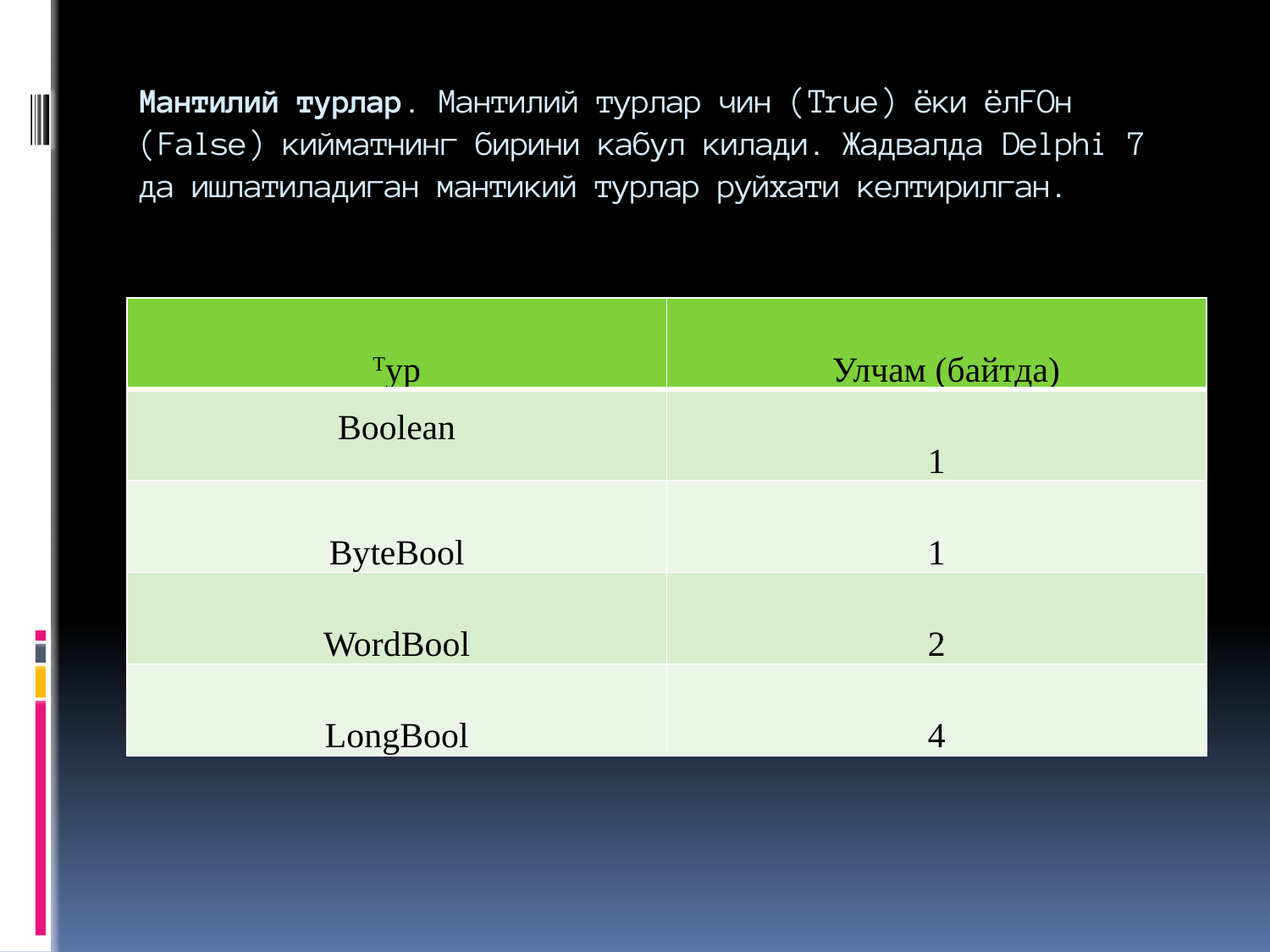

# Мантилий турлар. Мантилий турлар чин (True) ёки ёлFOн (False) кийматнинг бирини кабул килади. Жадвалда Delphi 7 да ишлатиладиган мантикий турлар руйхати келтирилган.
| Тур | Улчам (байтда) |
| --- | --- |
| Boolean | 1 |
| ByteBool | 1 |
| WordBool | 2 |
| LongBool | 4 |